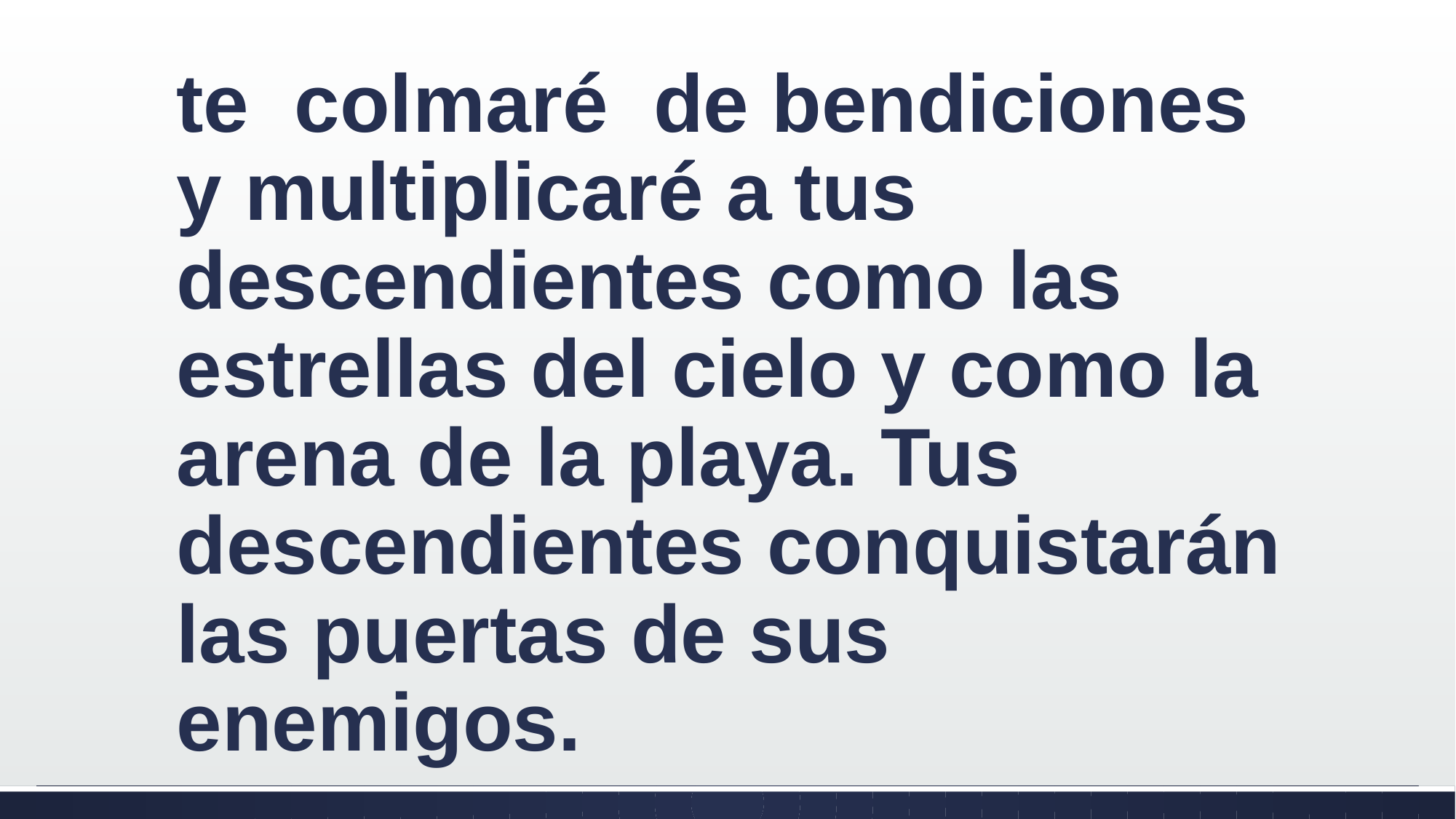

#
te  colmaré  de bendiciones y multiplicaré a tus descendientes como las estrellas del cielo y como la arena de la playa. Tus descendientes conquistarán las puertas de sus enemigos.